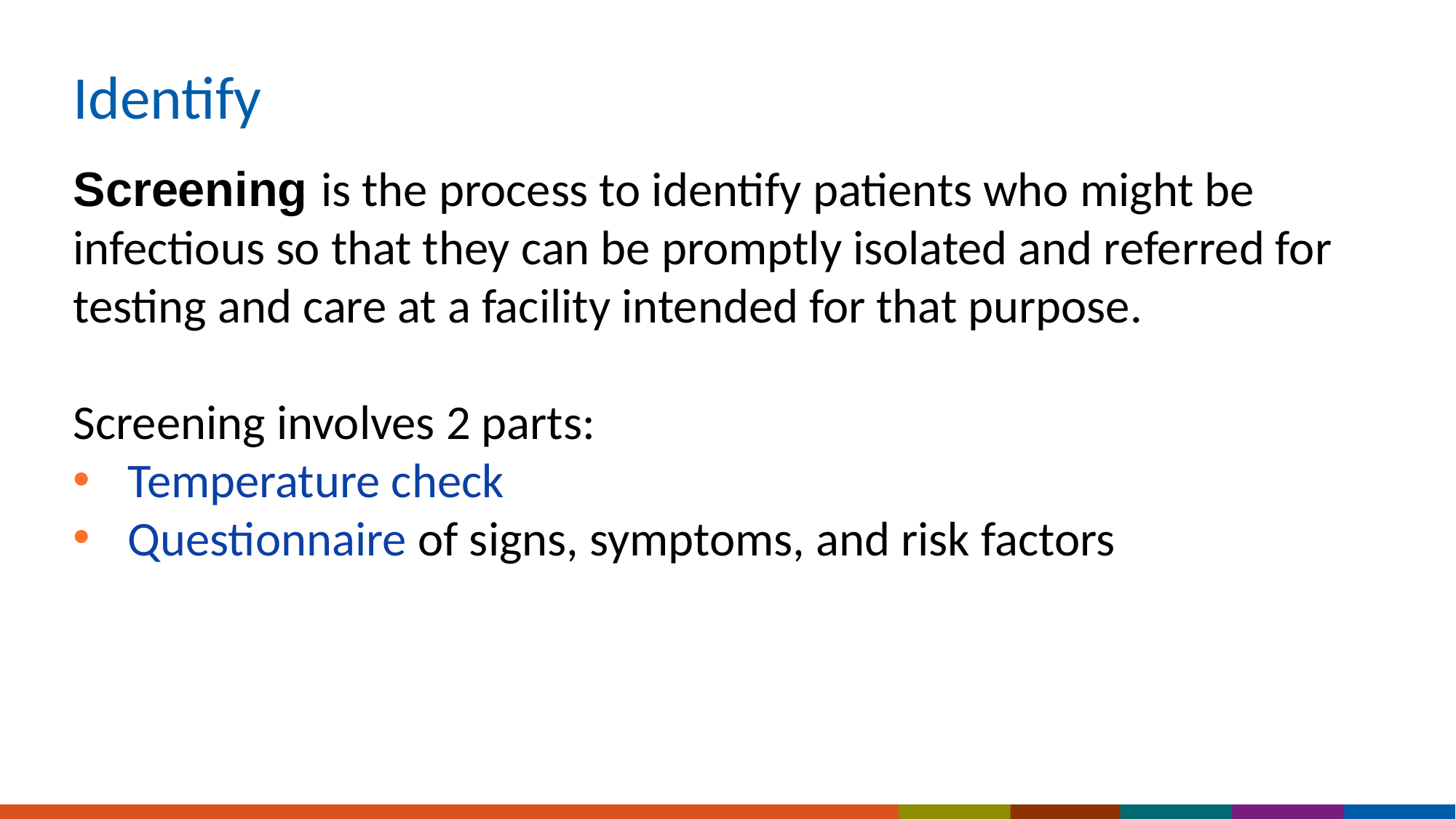

# Identify
Screening is the process to identify patients who might be infectious so that they can be promptly isolated and referred for testing and care at a facility intended for that purpose.

Screening involves 2 parts:
Temperature check
Questionnaire of signs, symptoms, and risk factors